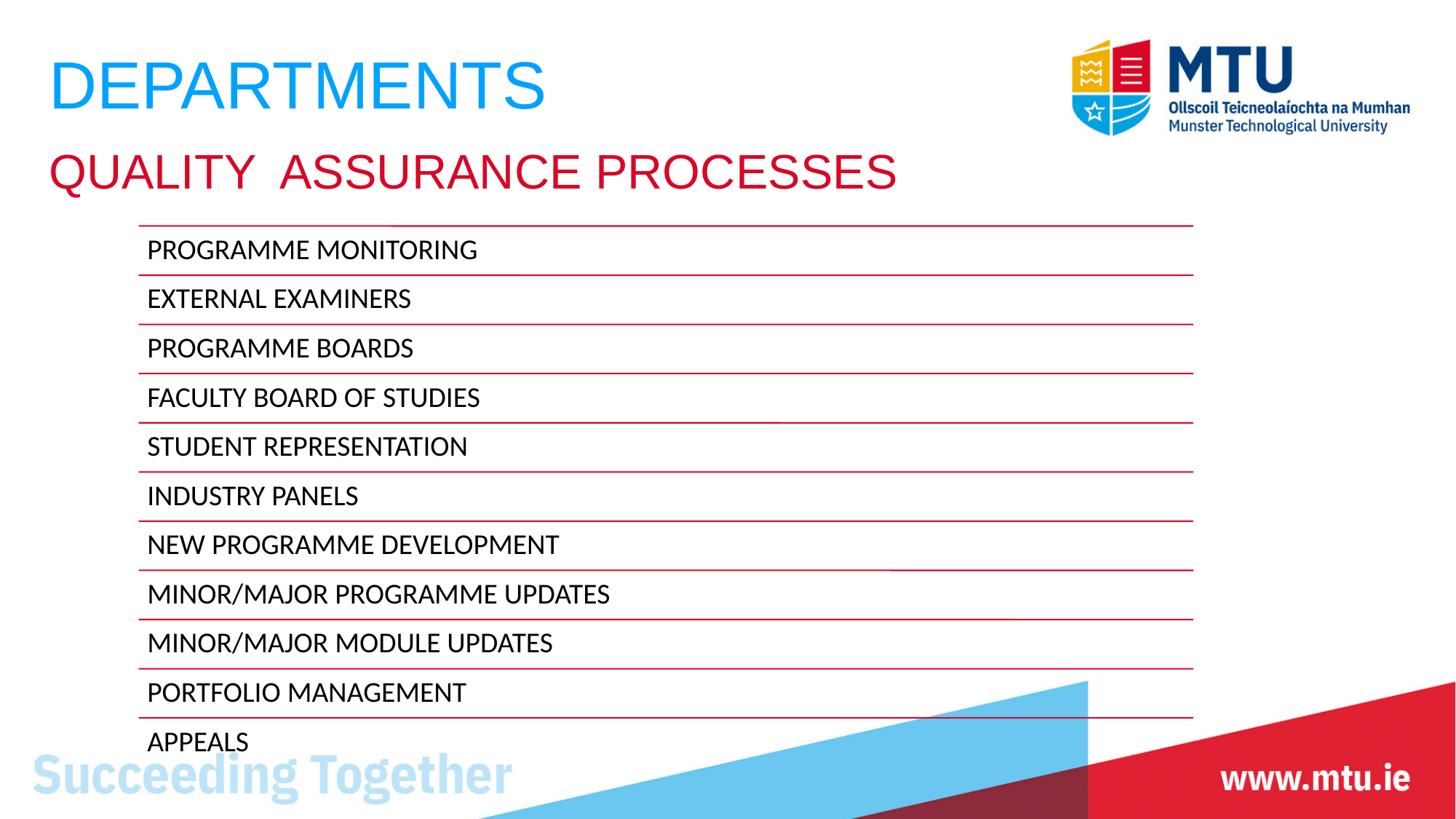

# DEPARTMENTS
QUALITY  ASSURANCE PROCESSES
PROGRAMME MONITORING
EXTERNAL EXAMINERS
PROGRAMME BOARDS
FACULTY BOARD OF STUDIES
STUDENT REPRESENTATION
INDUSTRY PANELS
NEW PROGRAMME DEVELOPMENT
MINOR/MAJOR PROGRAMME UPDATES
MINOR/MAJOR MODULE UPDATES
PORTFOLIO MANAGEMENT
APPEALS